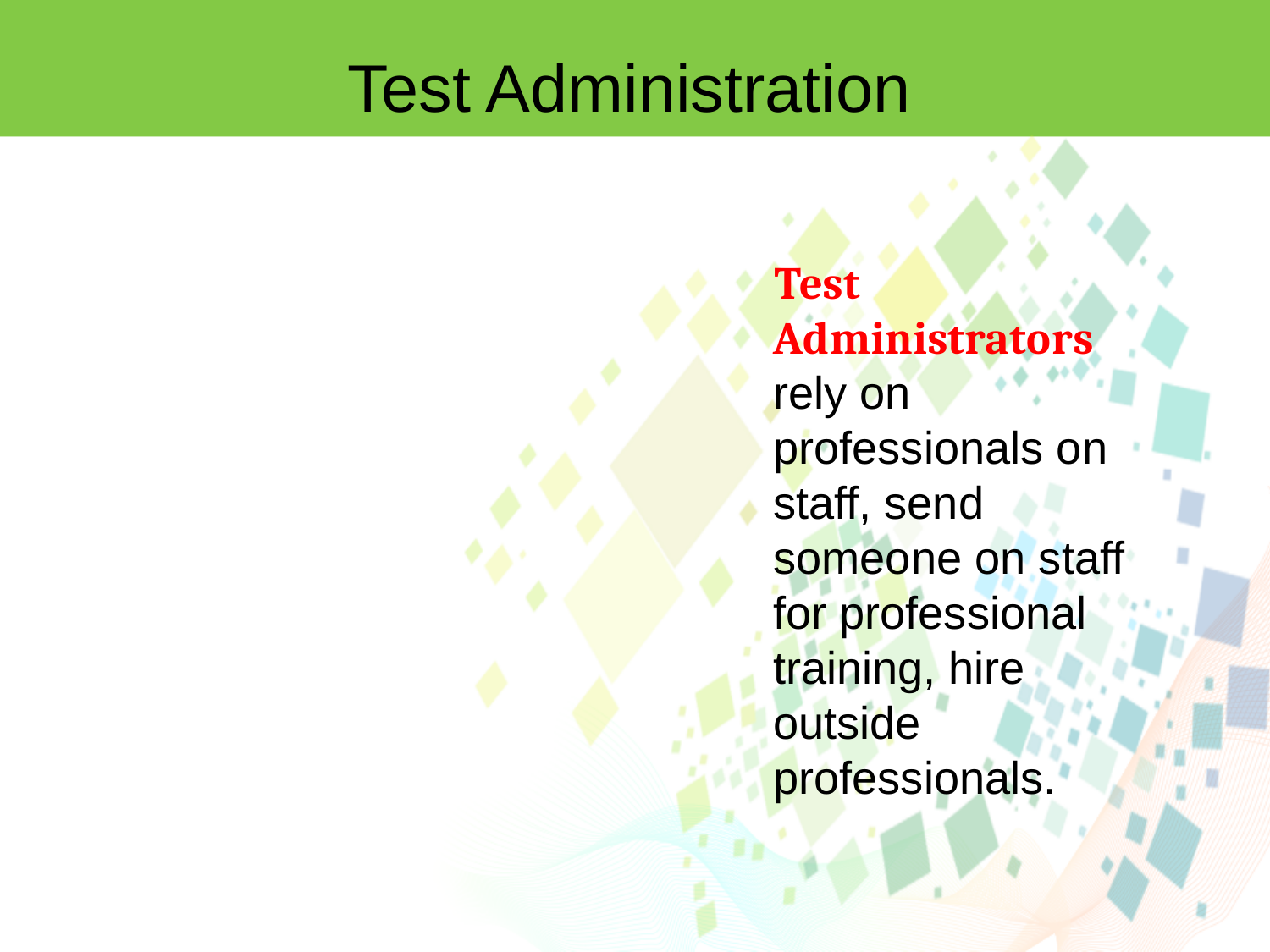

Test Administration
Test Administrators
rely on professionals on staff, send someone on staff for professional training, hire outside professionals.